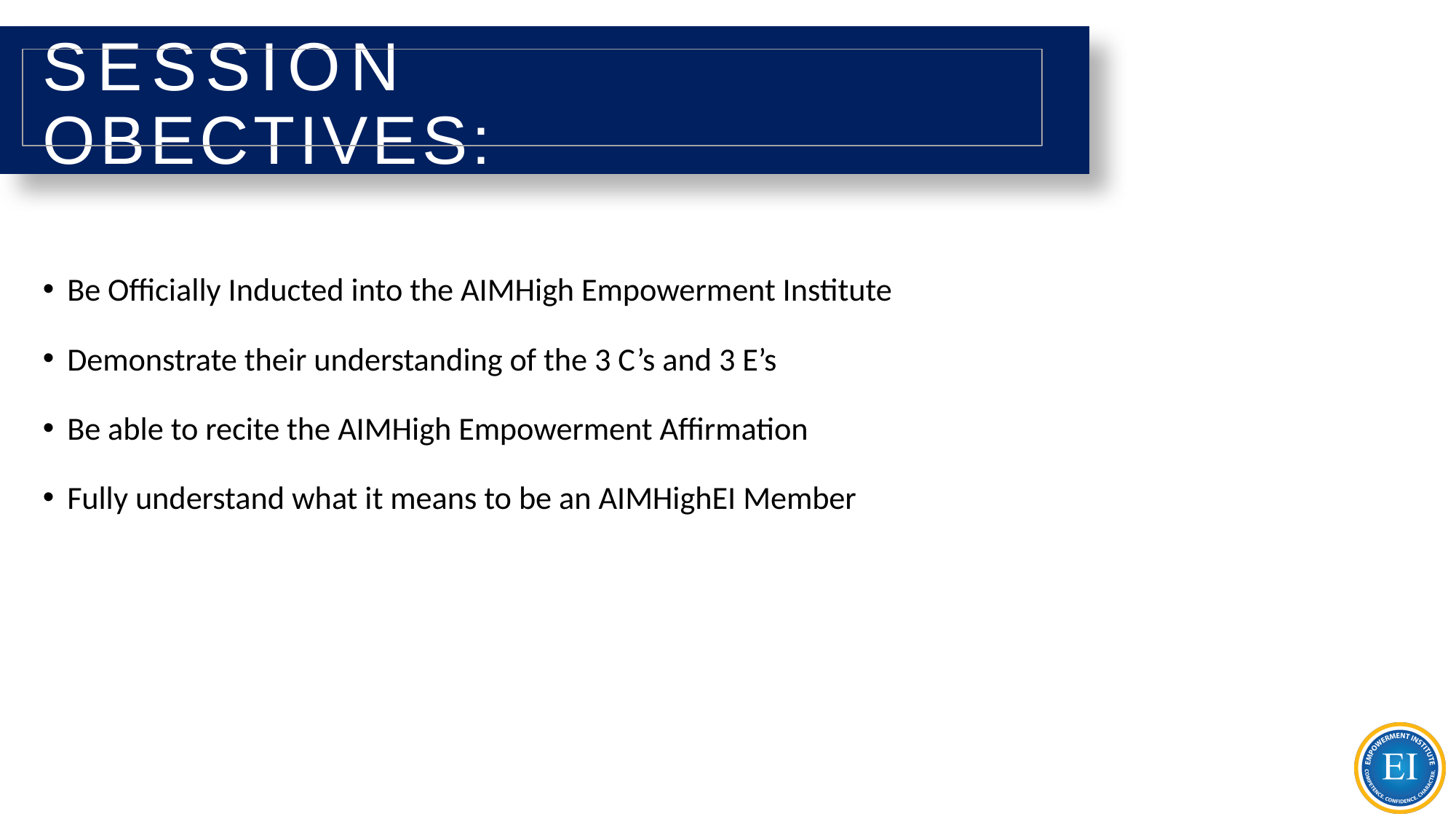

# SESSION OBECTIVES:

Be Officially Inducted into the AIMHigh Empowerment Institute
Demonstrate their understanding of the 3 C’s and 3 E’s
Be able to recite the AIMHigh Empowerment Affirmation
Fully understand what it means to be an AIMHighEI Member